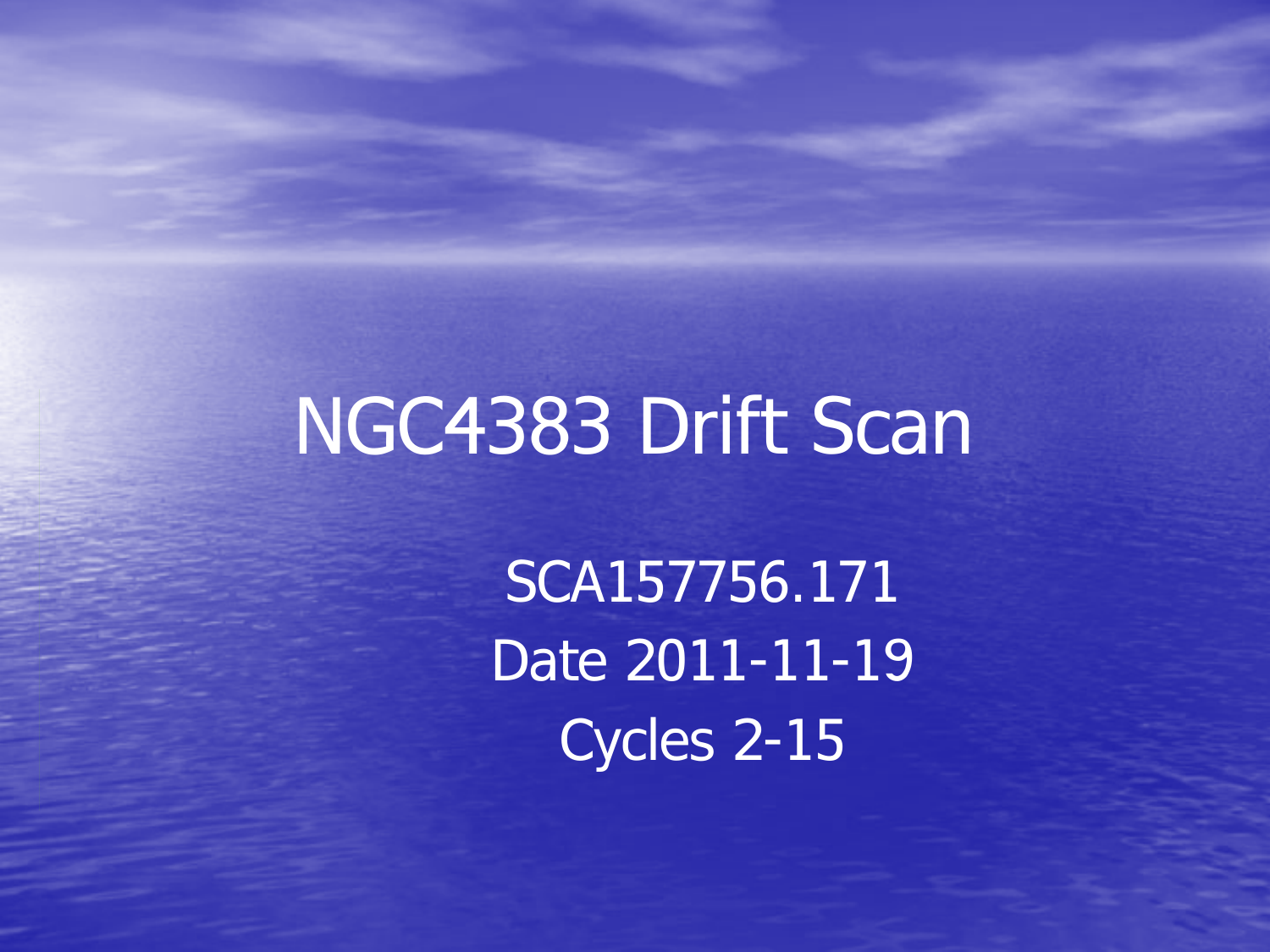

# NGC4383 Drift Scan
SCA157756.171
Date 2011-11-19
Cycles 2-15